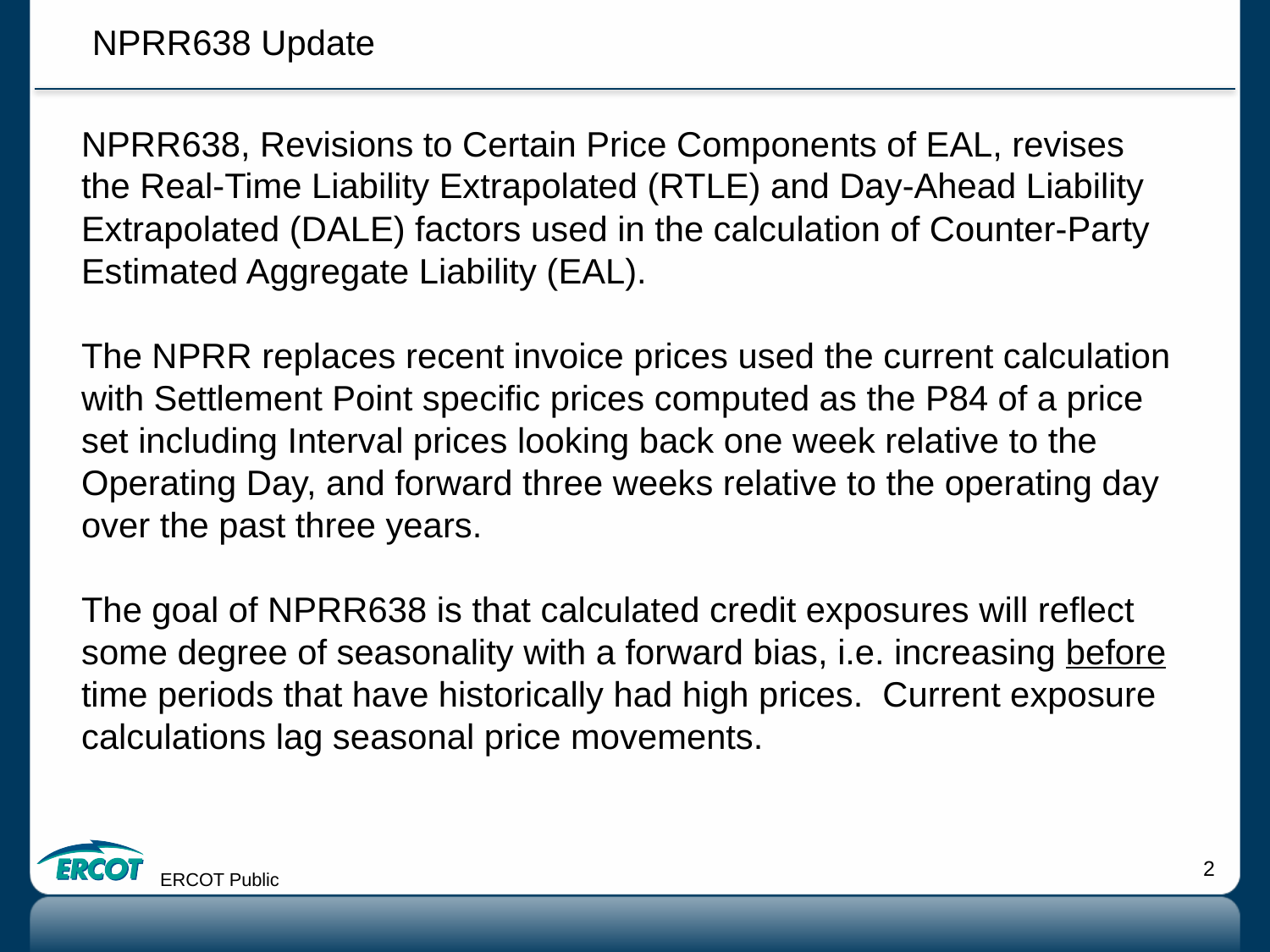

NPRR638 Update
NPRR638, Revisions to Certain Price Components of EAL, revises the Real-Time Liability Extrapolated (RTLE) and Day-Ahead Liability Extrapolated (DALE) factors used in the calculation of Counter-Party Estimated Aggregate Liability (EAL).

The NPRR replaces recent invoice prices used the current calculation with Settlement Point specific prices computed as the P84 of a price set including Interval prices looking back one week relative to the Operating Day, and forward three weeks relative to the operating day over the past three years.

The goal of NPRR638 is that calculated credit exposures will reflect some degree of seasonality with a forward bias, i.e. increasing before time periods that have historically had high prices.  Current exposure calculations lag seasonal price movements.

ERCOT Public